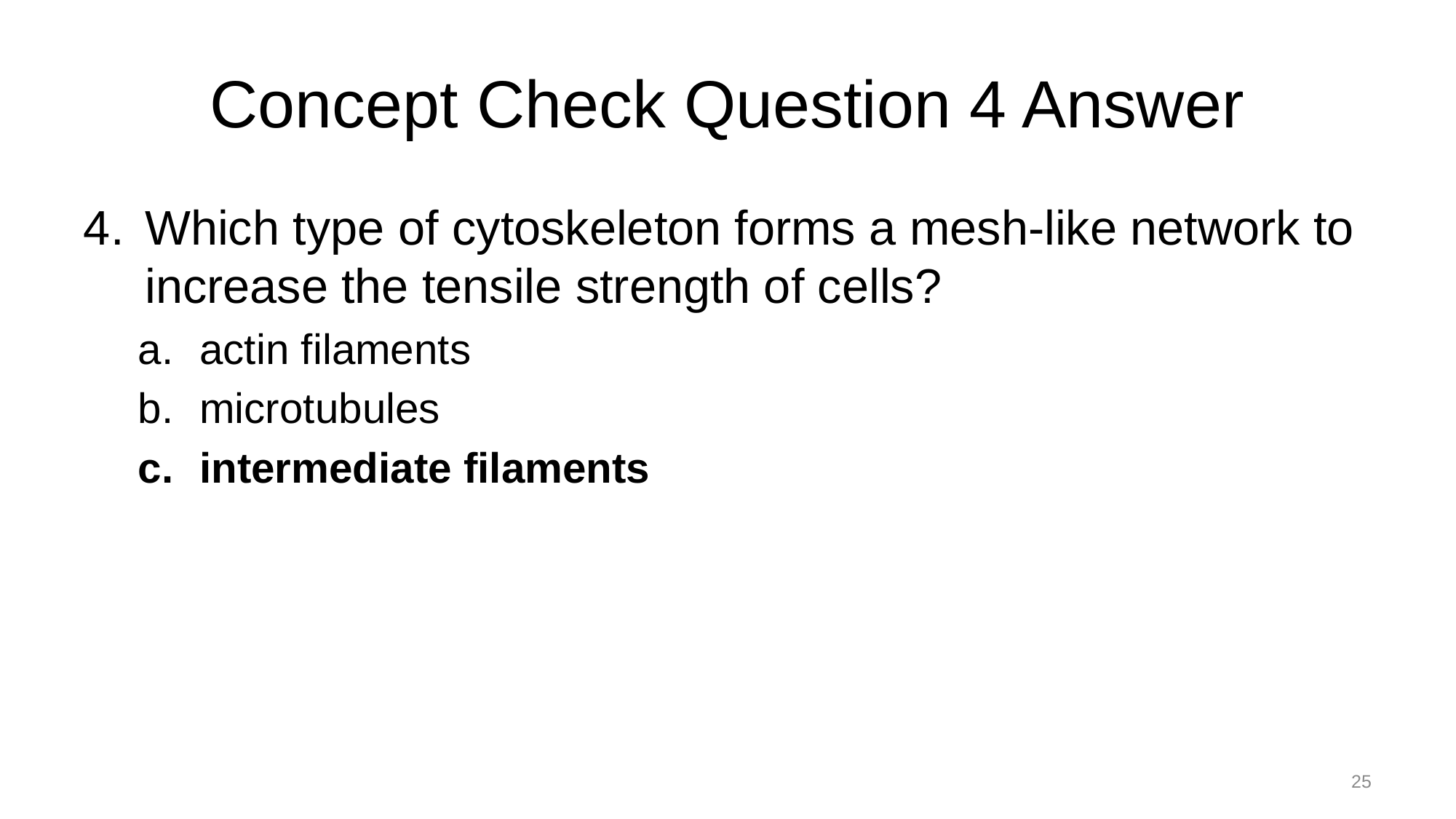

# Concept Check Question 4 Answer
Which type of cytoskeleton forms a mesh-like network to increase the tensile strength of cells?
actin filaments
microtubules
intermediate filaments

25